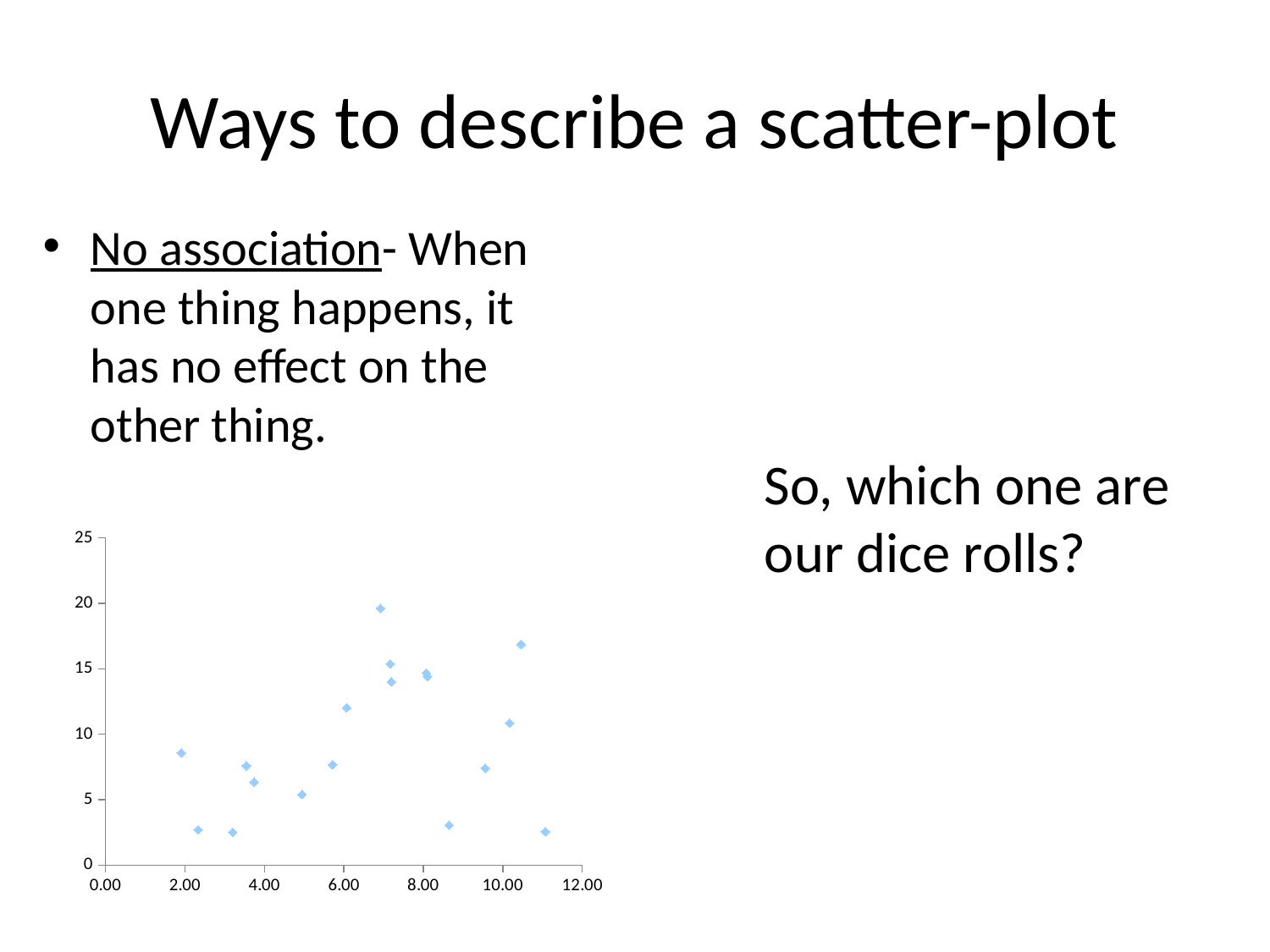

# Ways to describe a scatter-plot
No association- When one thing happens, it has no effect on the other thing.

So, which one are our dice rolls?

### Chart

| Category | Y |
|---|---|